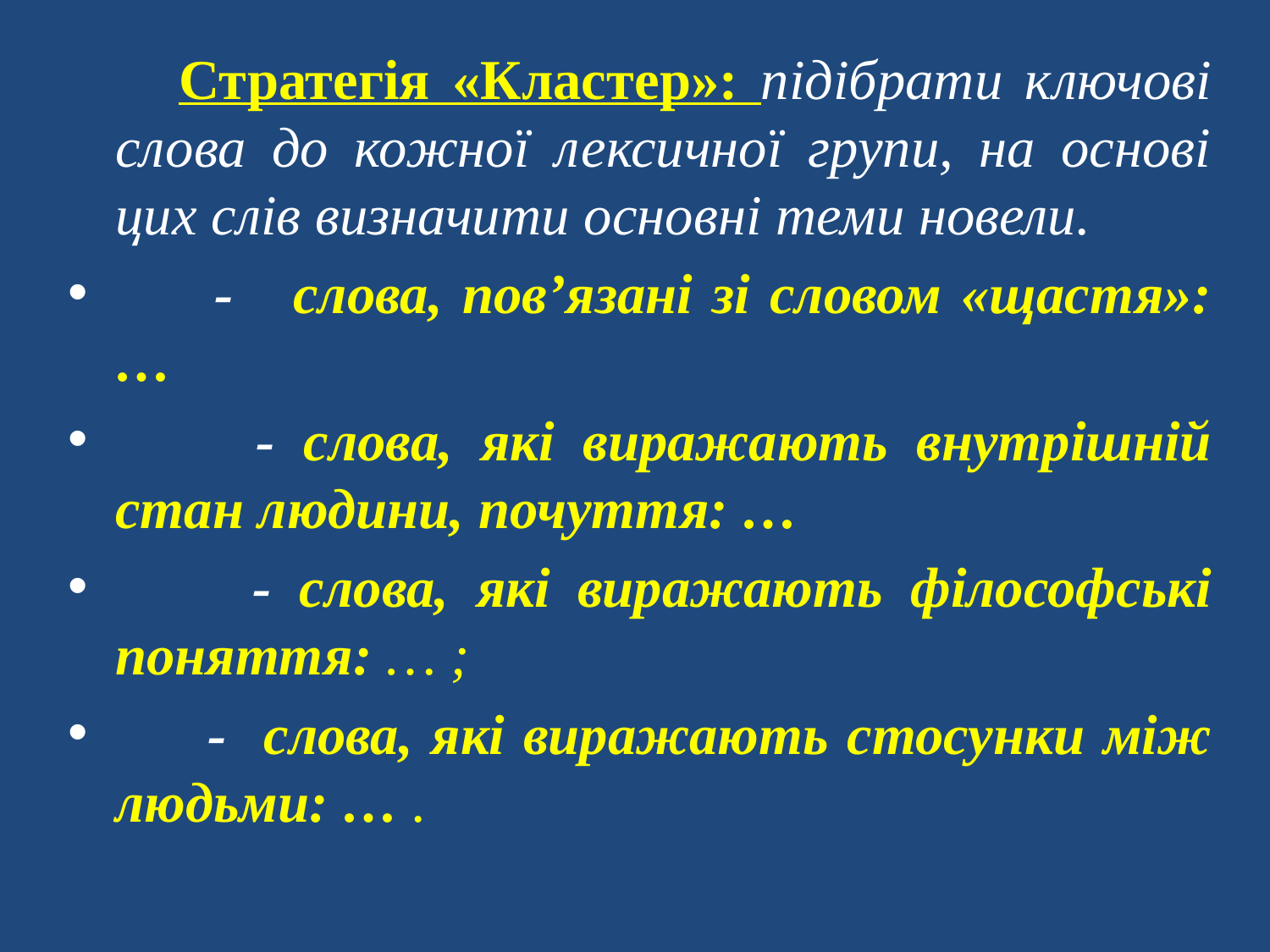

Стратегія «Кластер»: підібрати ключові слова до кожної лексичної групи, на основі цих слів визначити основні теми новели.
     -   слова, пов’язані зі словом «щастя»: …
     - слова, які виражають внутрішній стан людини, почуття: …
     - слова, які виражають філософські поняття: … ;
     -  слова, які виражають стосунки між людьми: … .